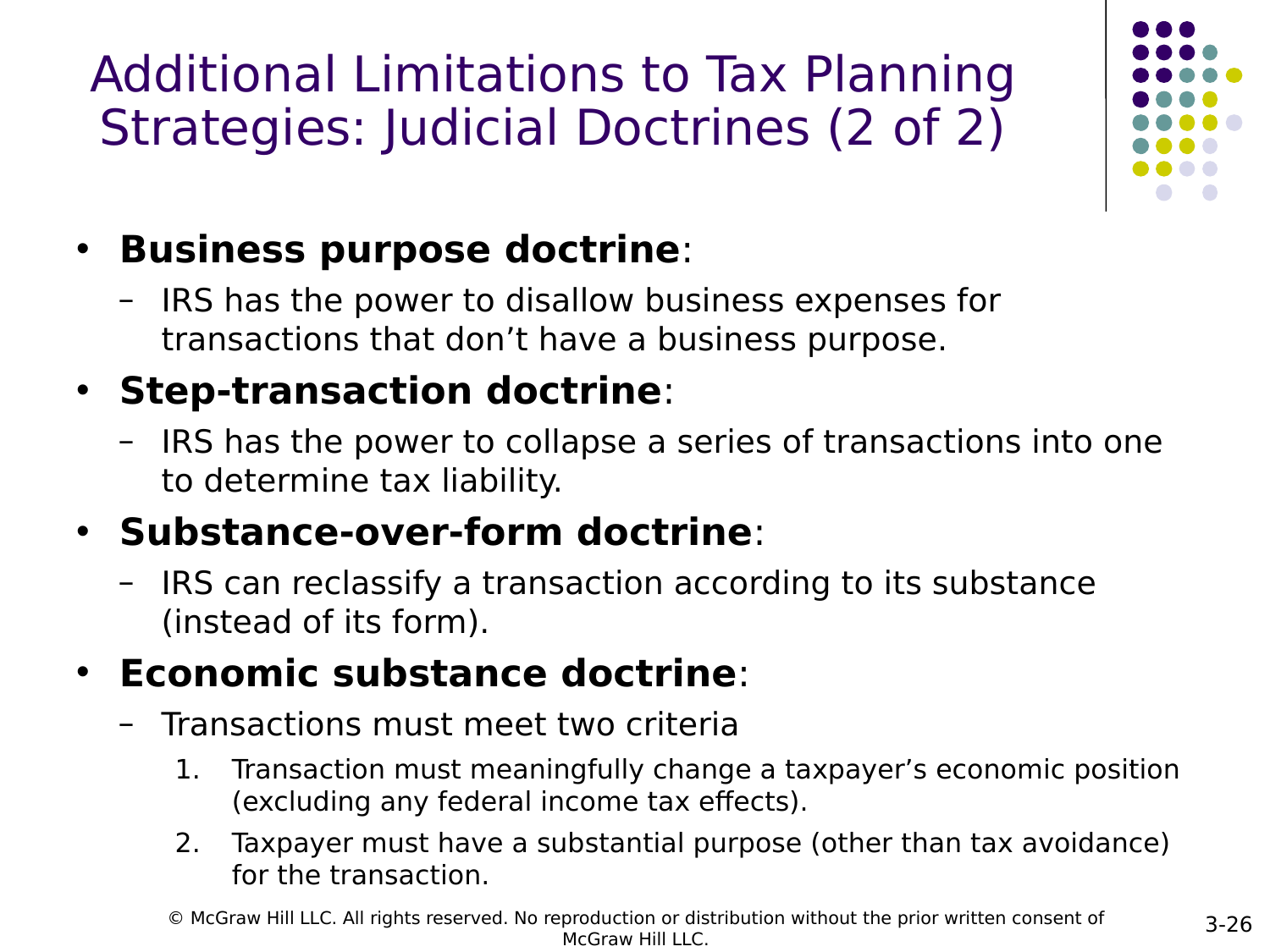

# Additional Limitations to Tax Planning Strategies: Judicial Doctrines (2 of 2)
Business purpose doctrine:
IRS has the power to disallow business expenses for transactions that don’t have a business purpose.
Step-transaction doctrine:
IRS has the power to collapse a series of transactions into one to determine tax liability.
Substance-over-form doctrine:
IRS can reclassify a transaction according to its substance (instead of its form).
Economic substance doctrine:
Transactions must meet two criteria
Transaction must meaningfully change a taxpayer’s economic position (excluding any federal income tax effects).
Taxpayer must have a substantial purpose (other than tax avoidance) for the transaction.
3-26